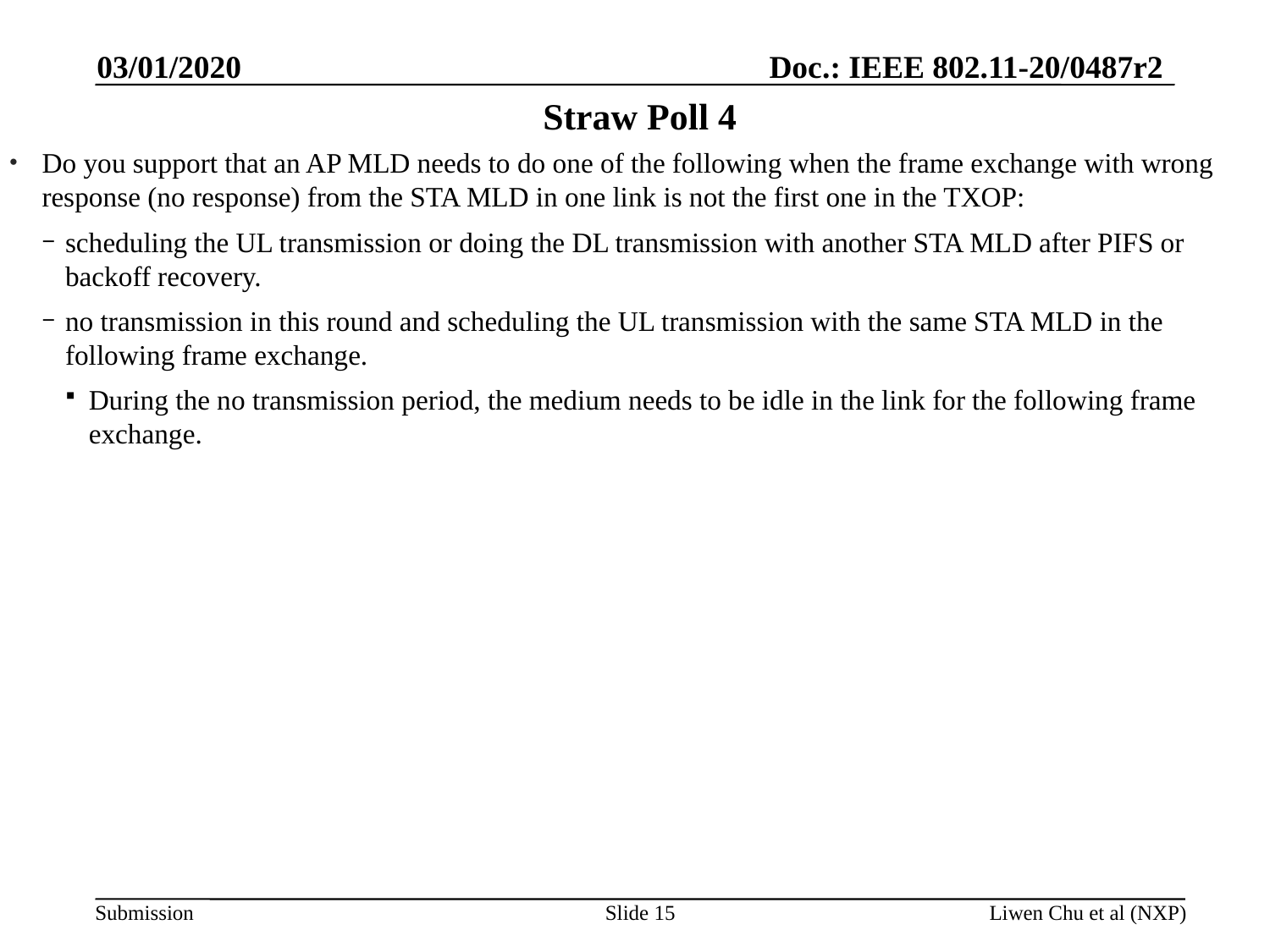

03/01/2020
# Straw Poll 4
Do you support that an AP MLD needs to do one of the following when the frame exchange with wrong response (no response) from the STA MLD in one link is not the first one in the TXOP:
scheduling the UL transmission or doing the DL transmission with another STA MLD after PIFS or backoff recovery.
no transmission in this round and scheduling the UL transmission with the same STA MLD in the following frame exchange.
During the no transmission period, the medium needs to be idle in the link for the following frame exchange.

Slide 15
Liwen Chu et al (NXP)